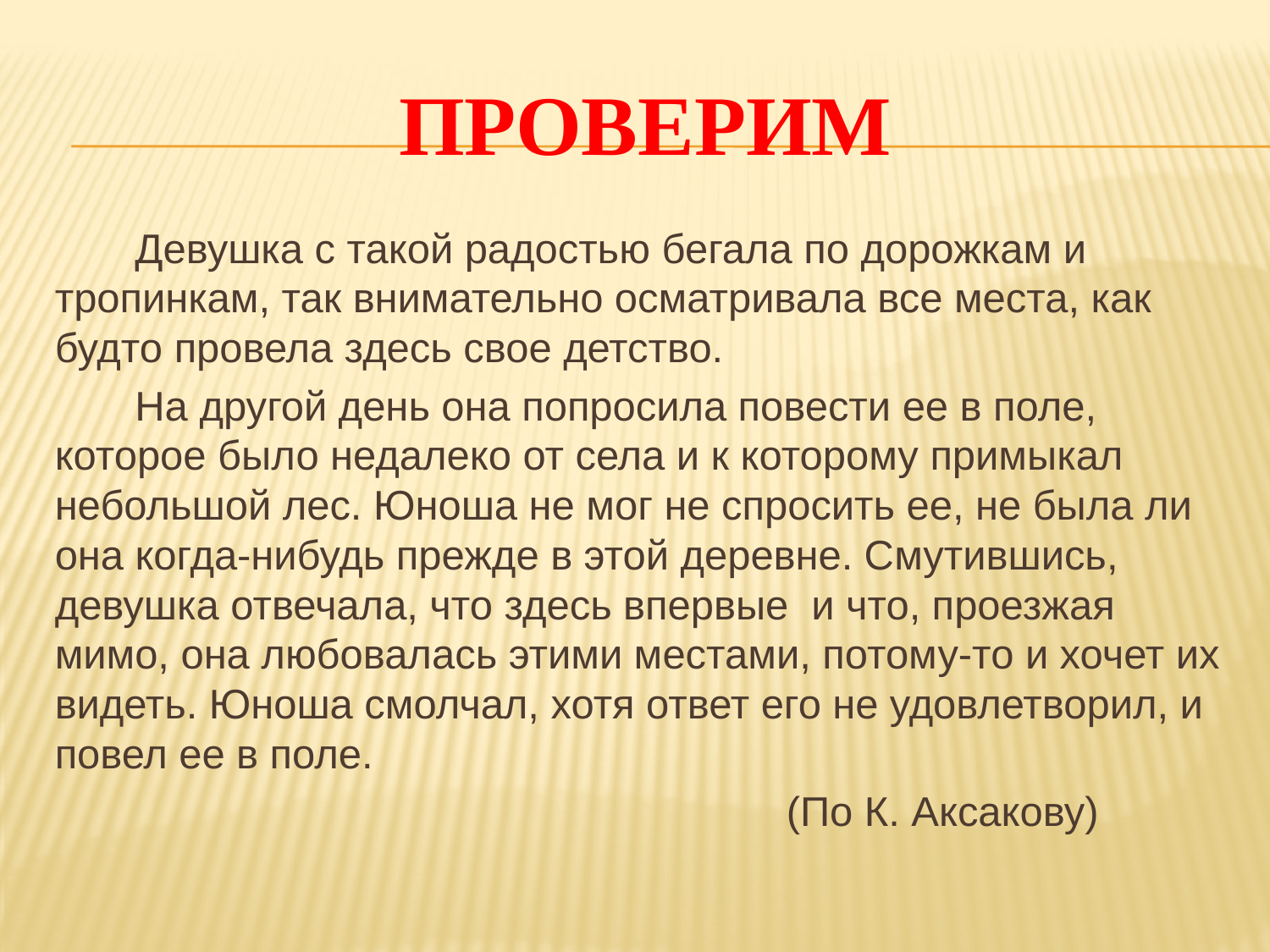

# проверим
       Девушка с такой радостью бегала по дорожкам и тропинкам, так внимательно осматривала все места, как будто провела здесь свое детство.
       На другой день она попросила повести ее в поле, которое было недалеко от села и к которому примыкал небольшой лес. Юноша не мог не спросить ее, не была ли она когда-нибудь прежде в этой деревне. Смутившись, девушка отвечала, что здесь впервые  и что, проезжая мимо, она любовалась этими местами, потому-то и хочет их видеть. Юноша смолчал, хотя ответ его не удовлетворил, и повел ее в поле.
                                                                (По К. Аксакову)